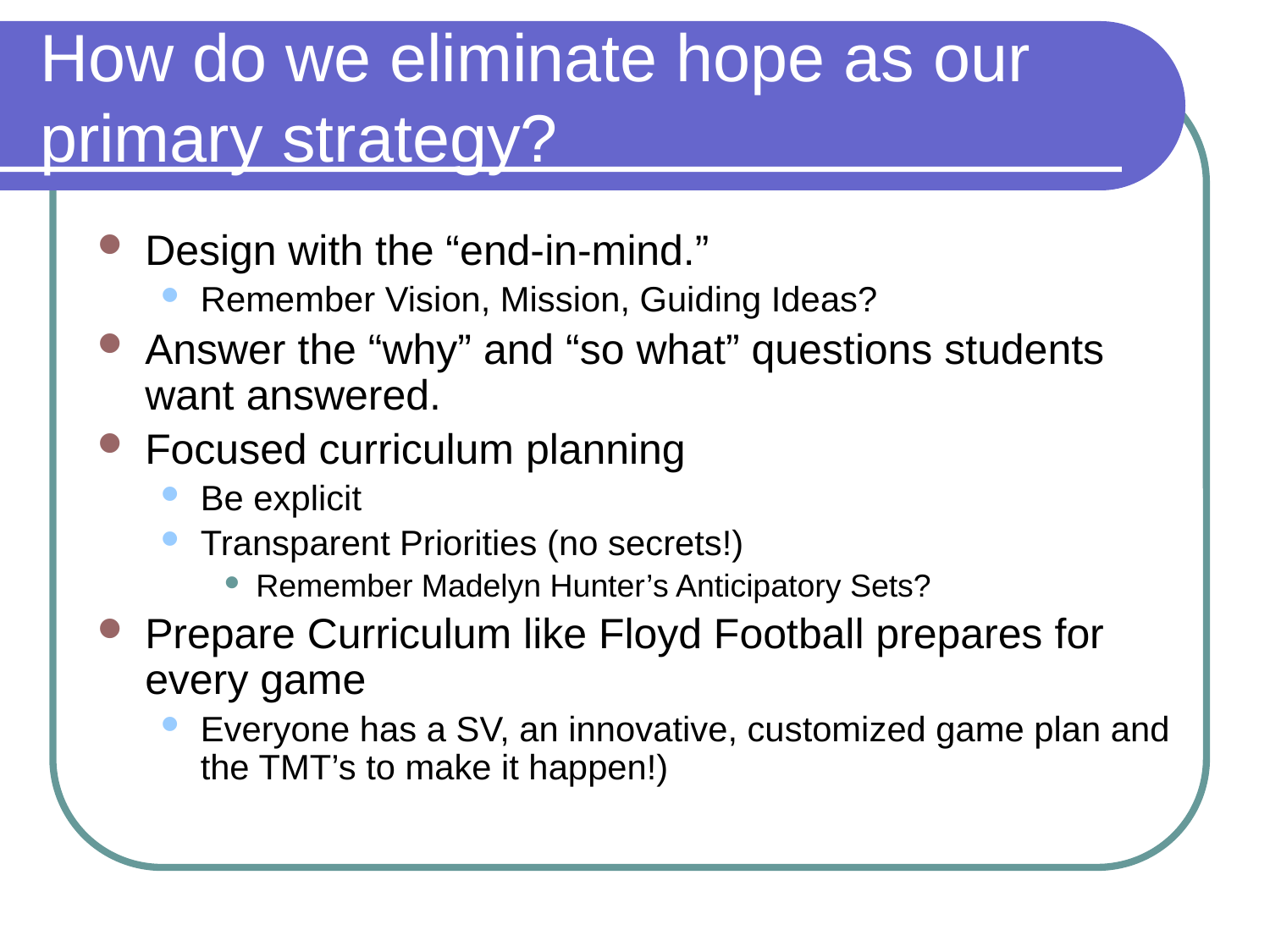

# How do we eliminate hope as our primary strategy?
Design with the “end-in-mind.”
Remember Vision, Mission, Guiding Ideas?
Answer the “why” and “so what” questions students want answered.
Focused curriculum planning
Be explicit
Transparent Priorities (no secrets!)
Remember Madelyn Hunter’s Anticipatory Sets?
Prepare Curriculum like Floyd Football prepares for every game
Everyone has a SV, an innovative, customized game plan and the TMT’s to make it happen!)